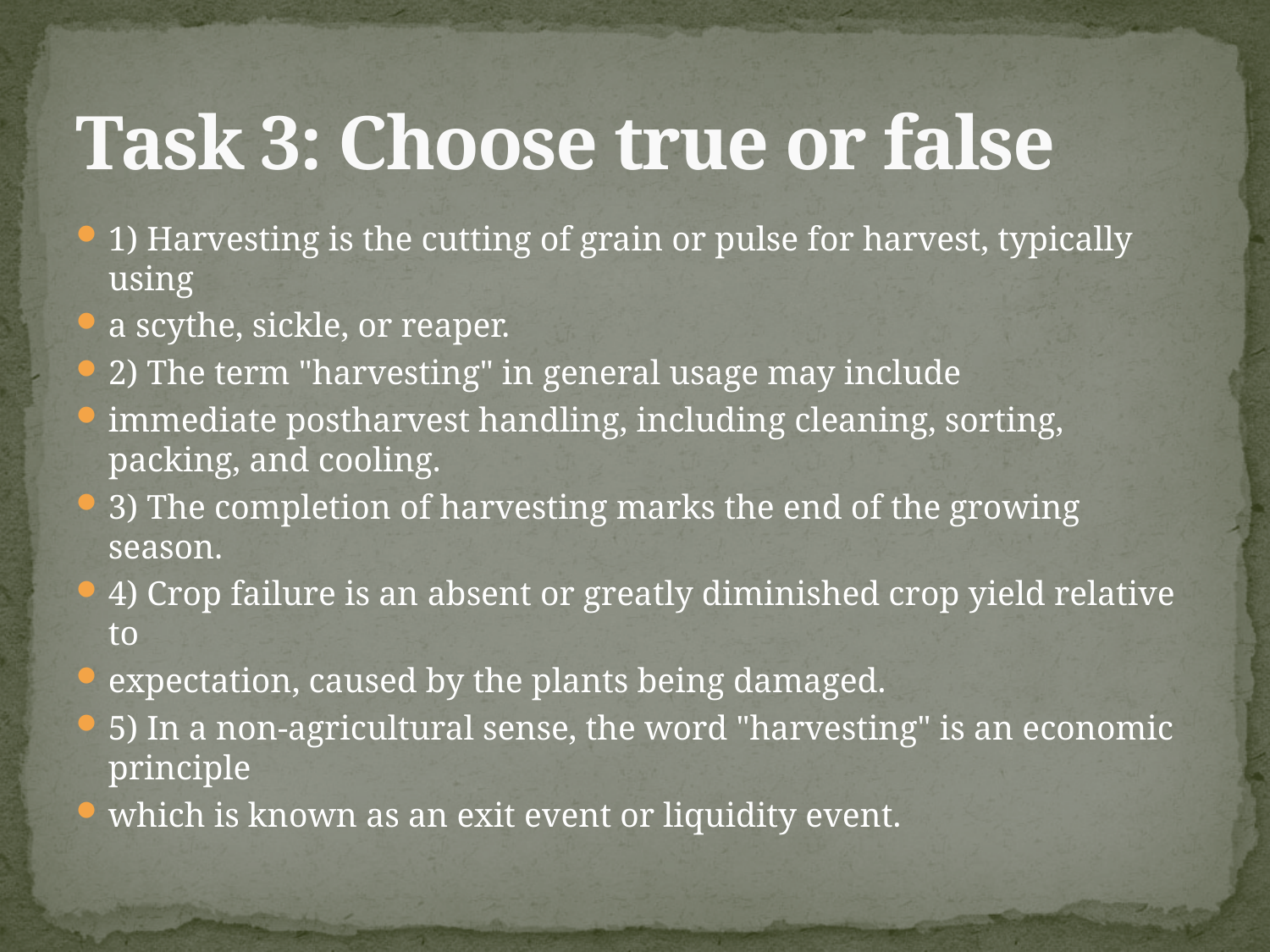

# Task 3: Choose true or false
1) Harvesting is the cutting of grain or pulse for harvest, typically using
a scythe, sickle, or reaper.
2) The term "harvesting" in general usage may include
immediate postharvest handling, including cleaning, sorting, packing, and cooling.
3) The completion of harvesting marks the end of the growing season.
4) Crop failure is an absent or greatly diminished crop yield relative to
expectation, caused by the plants being damaged.
5) In a non-agricultural sense, the word "harvesting" is an economic principle
which is known as an exit event or liquidity event.